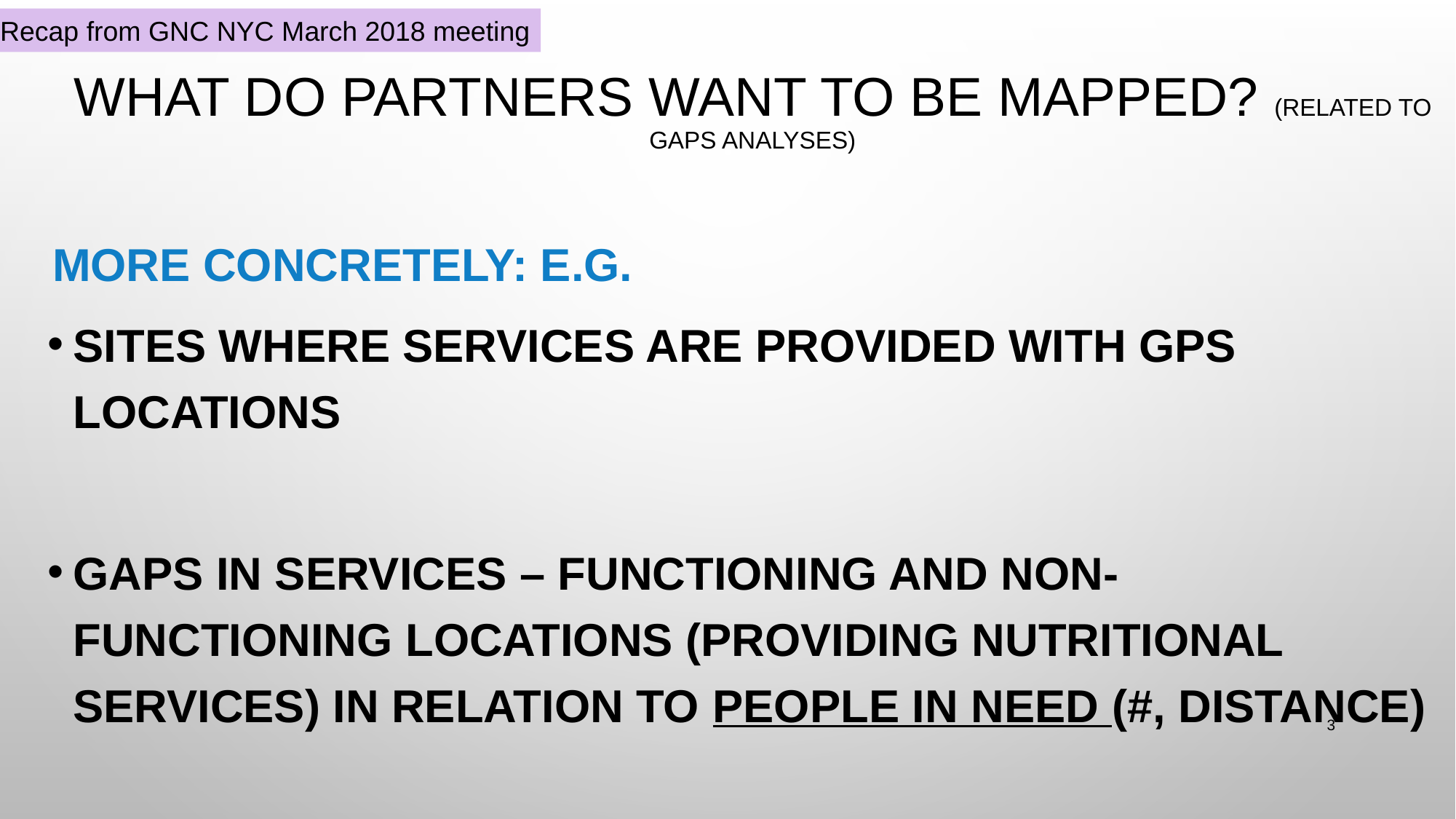

Recap from GNC NYC March 2018 meeting
# What do partners want to be mapped? (related to gaps analyses)
More concretely: e.g.
Sites where services are provided with GPS locations

Gaps in services – functioning and non-functioning locations (providing nutritional services) in relation to people in need (#, distance)

3